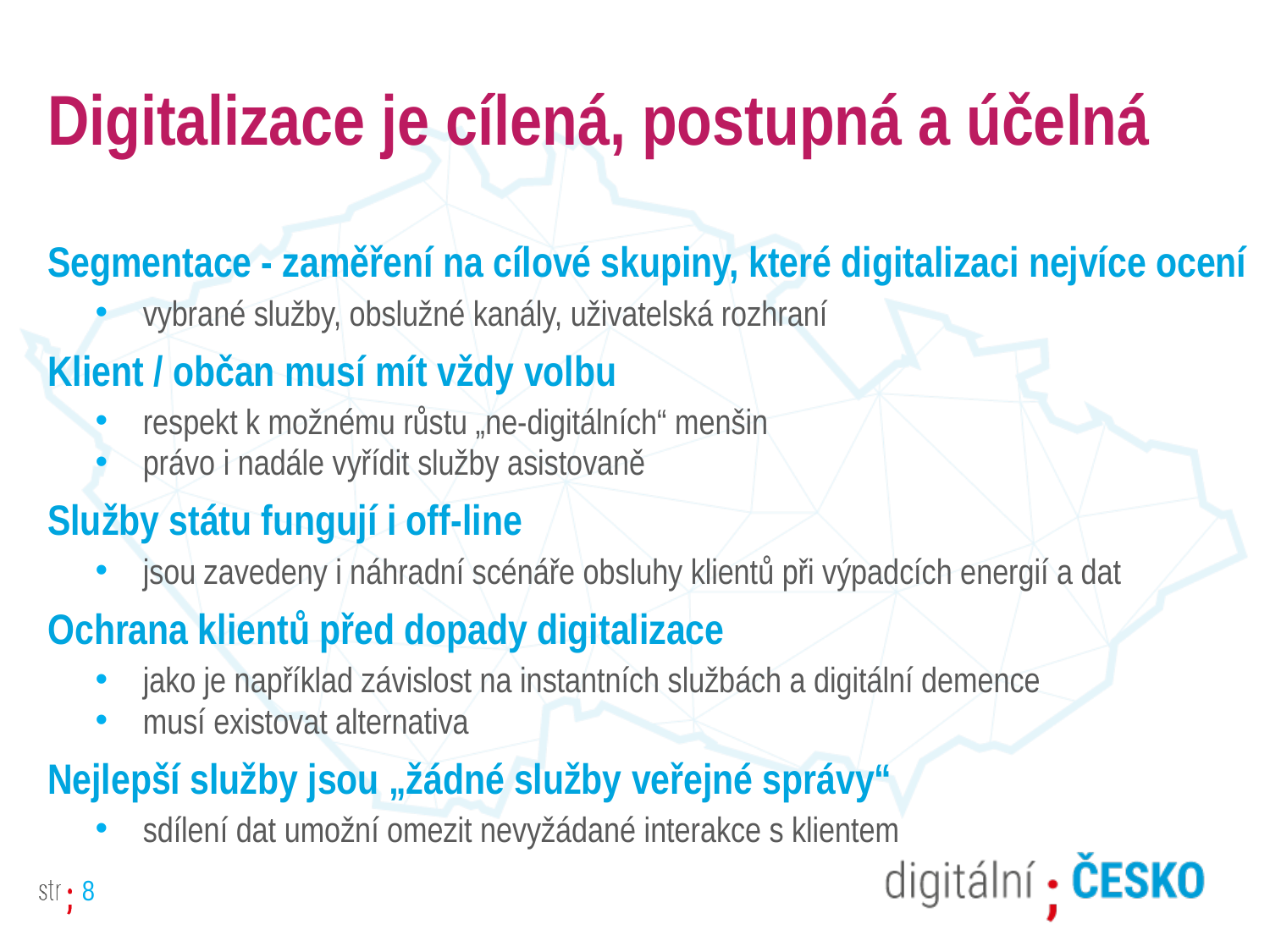

# Digitalizace je cílená, postupná a účelná
Segmentace - zaměření na cílové skupiny, které digitalizaci nejvíce ocení
vybrané služby, obslužné kanály, uživatelská rozhraní
Klient / občan musí mít vždy volbu
respekt k možnému růstu „ne-digitálních“ menšin
právo i nadále vyřídit služby asistovaně
Služby státu fungují i off-line
jsou zavedeny i náhradní scénáře obsluhy klientů při výpadcích energií a dat
Ochrana klientů před dopady digitalizace
jako je například závislost na instantních službách a digitální demence
musí existovat alternativa
Nejlepší služby jsou „žádné služby veřejné správy“
sdílení dat umožní omezit nevyžádané interakce s klientem